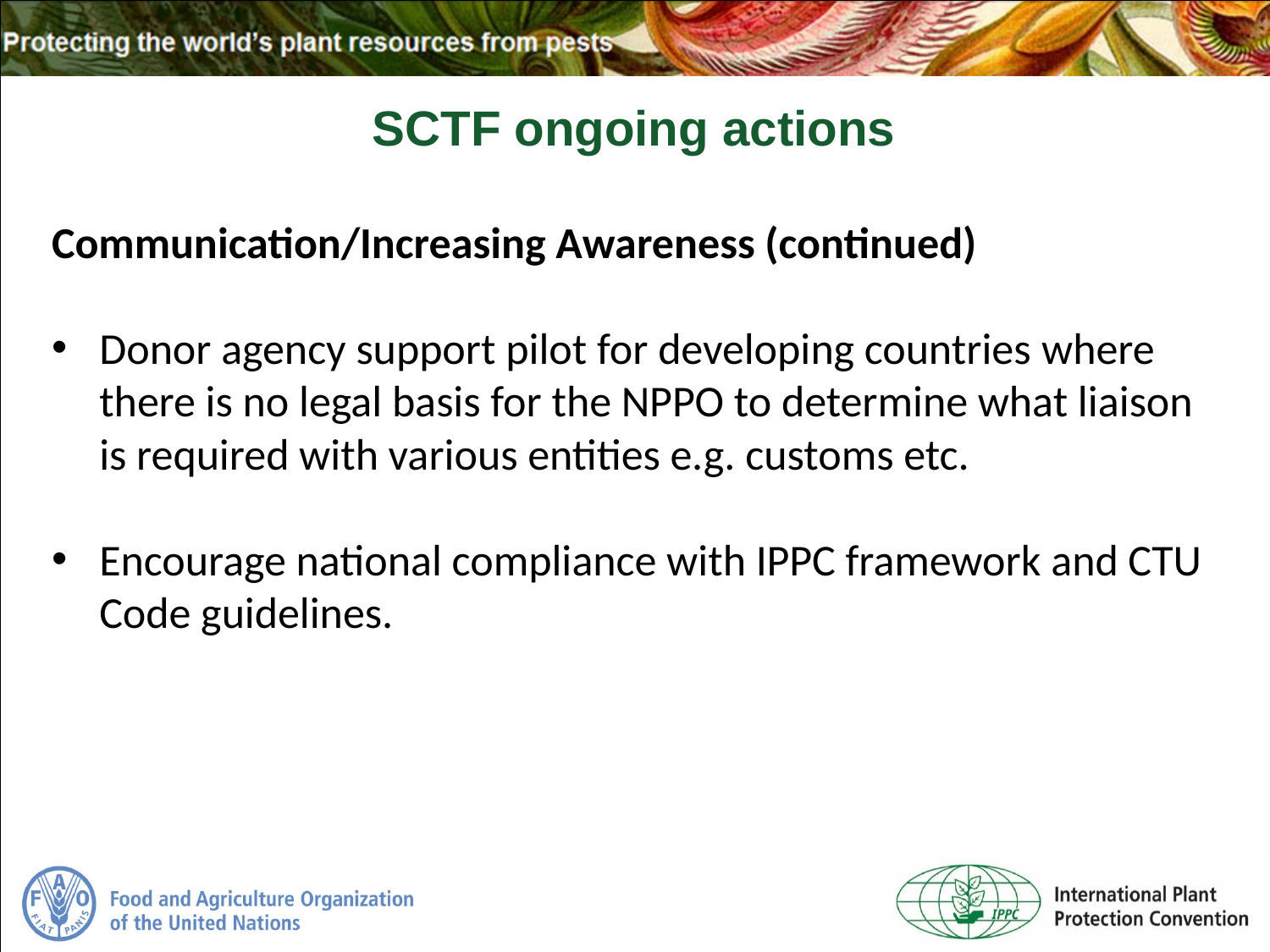

SCTF ongoing actions

Communication/Increasing Awareness (continued)

Donor agency support pilot for developing countries where there is no legal basis for the NPPO to determine what liaison is required with various entities e.g. customs etc.

Encourage national compliance with IPPC framework and CTU Code guidelines.